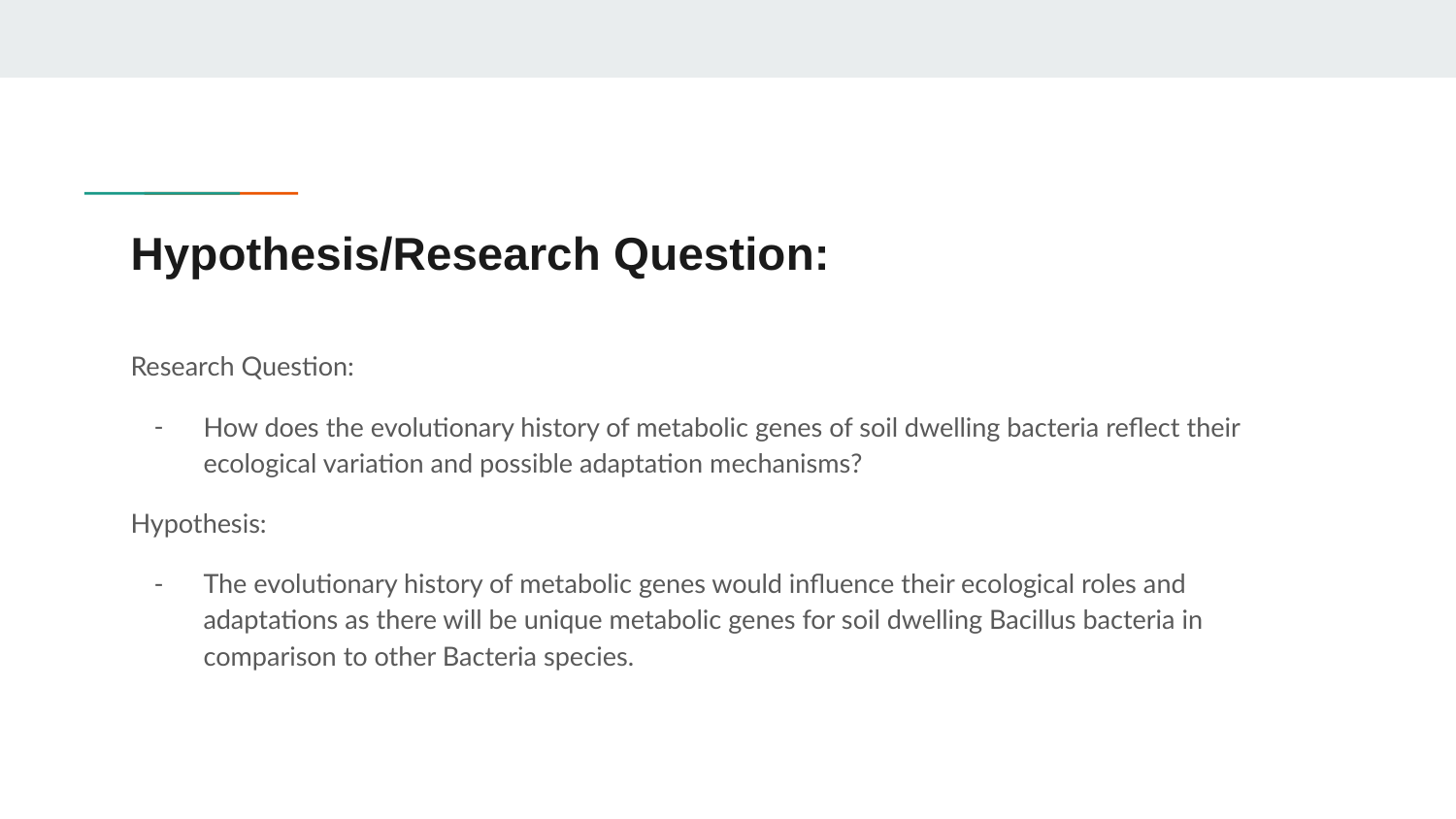

# Hypothesis/Research Question:
Research Question:
How does the evolutionary history of metabolic genes of soil dwelling bacteria reflect their ecological variation and possible adaptation mechanisms?
Hypothesis:
The evolutionary history of metabolic genes would influence their ecological roles and adaptations as there will be unique metabolic genes for soil dwelling Bacillus bacteria in comparison to other Bacteria species.